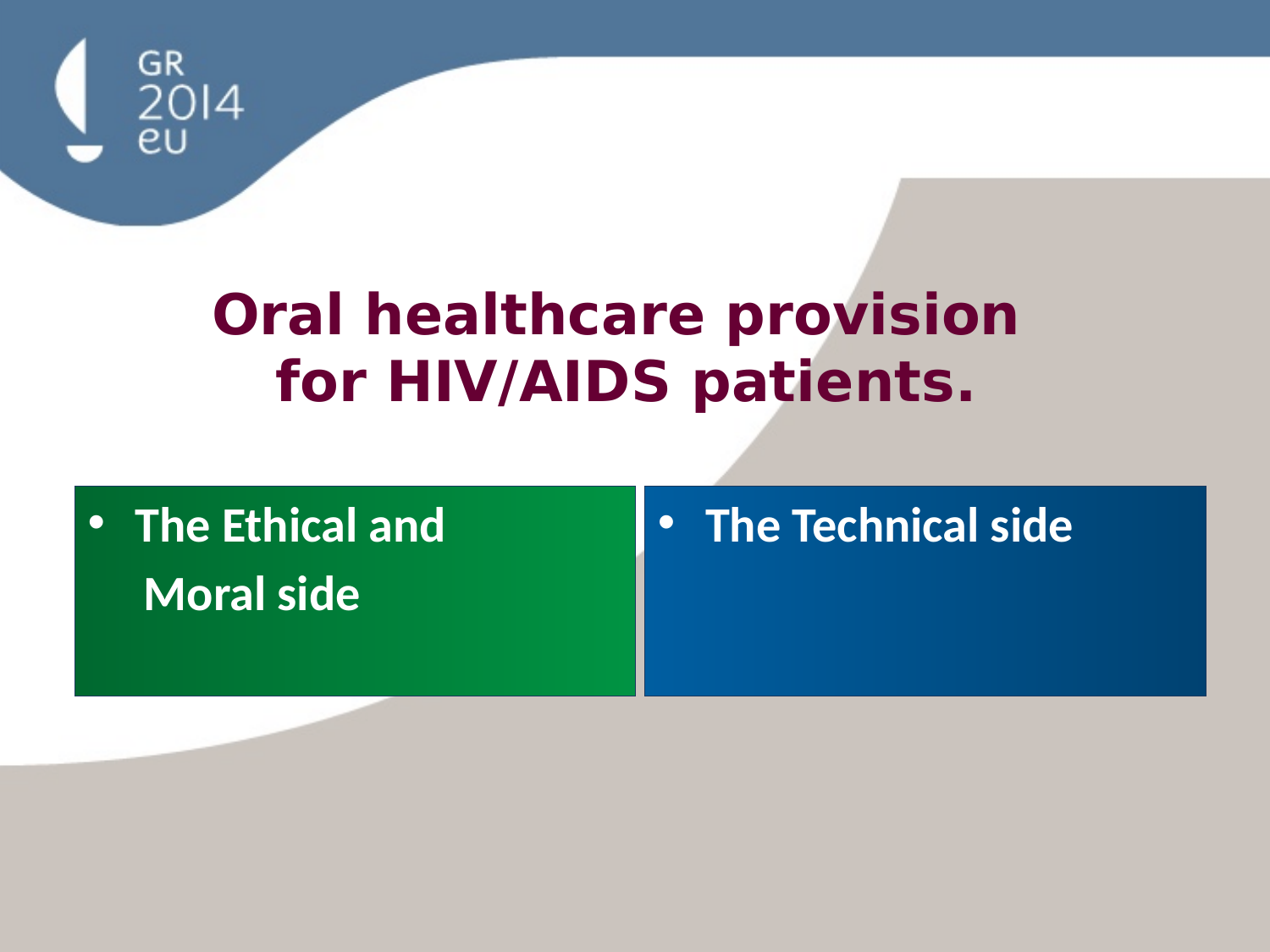

# Oral healthcare provision for HIV/AIDS patients.
The Ethical and
     Moral side
The Technical side